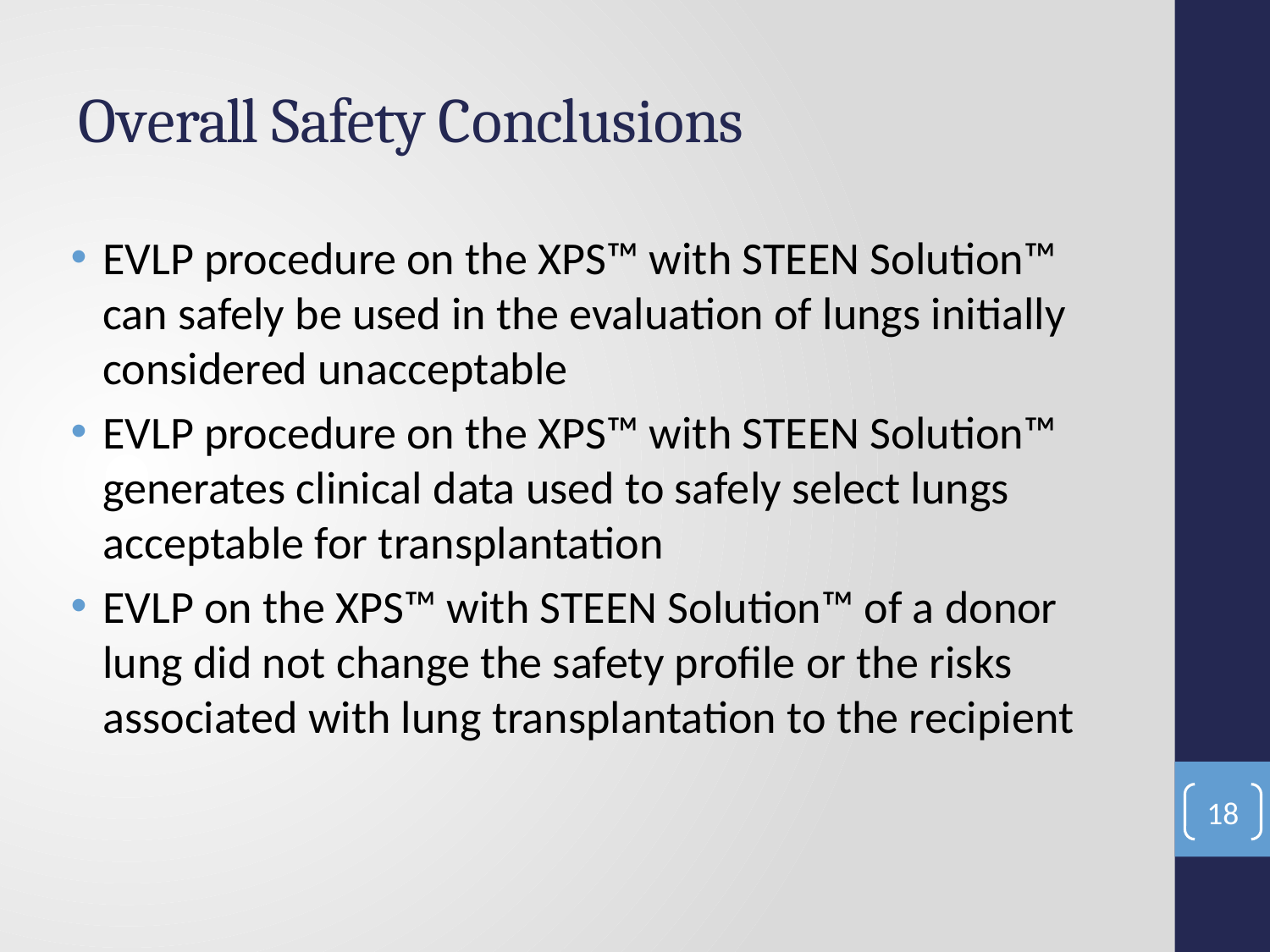

# Overall Safety Conclusions
EVLP procedure on the XPS™ with STEEN Solution™ can safely be used in the evaluation of lungs initially considered unacceptable
EVLP procedure on the XPS™ with STEEN Solution™ generates clinical data used to safely select lungs acceptable for transplantation
EVLP on the XPS™ with STEEN Solution™ of a donor lung did not change the safety profile or the risks associated with lung transplantation to the recipient

18